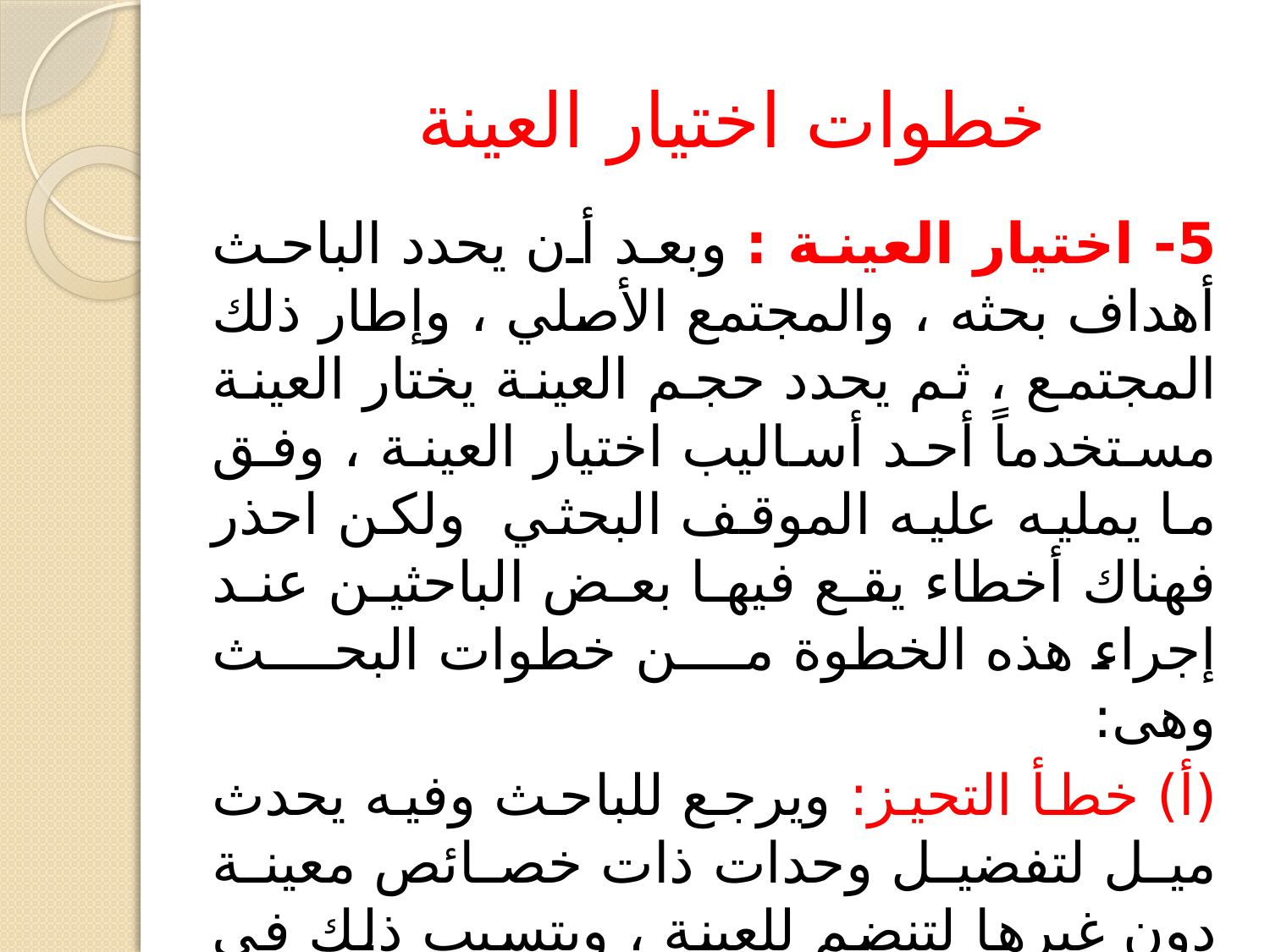

# خطوات اختيار العينة
5- اختيار العينة : وبعد أن يحدد الباحث أهداف بحثه ، والمجتمع الأصلي ، وإطار ذلك المجتمع ، ثم يحدد حجم العينة يختار العينة مستخدماً أحد أساليب اختيار العينة ، وفق ما يمليه عليه الموقف البحثي  ولكن احذر فهناك أخطاء يقع فيها بعض الباحثين عند إجراء هذه الخطوة من خطوات البحث وهى:
(أ) خطأ التحيز: ويرجع للباحث وفيه يحدث ميل لتفضيل وحدات ذات خصائص معينة دون غيرها لتنضم للعينة ، ويتسبب ذلك فى عدم تمثيل خصائص المجتمع الأصلى الأساسية